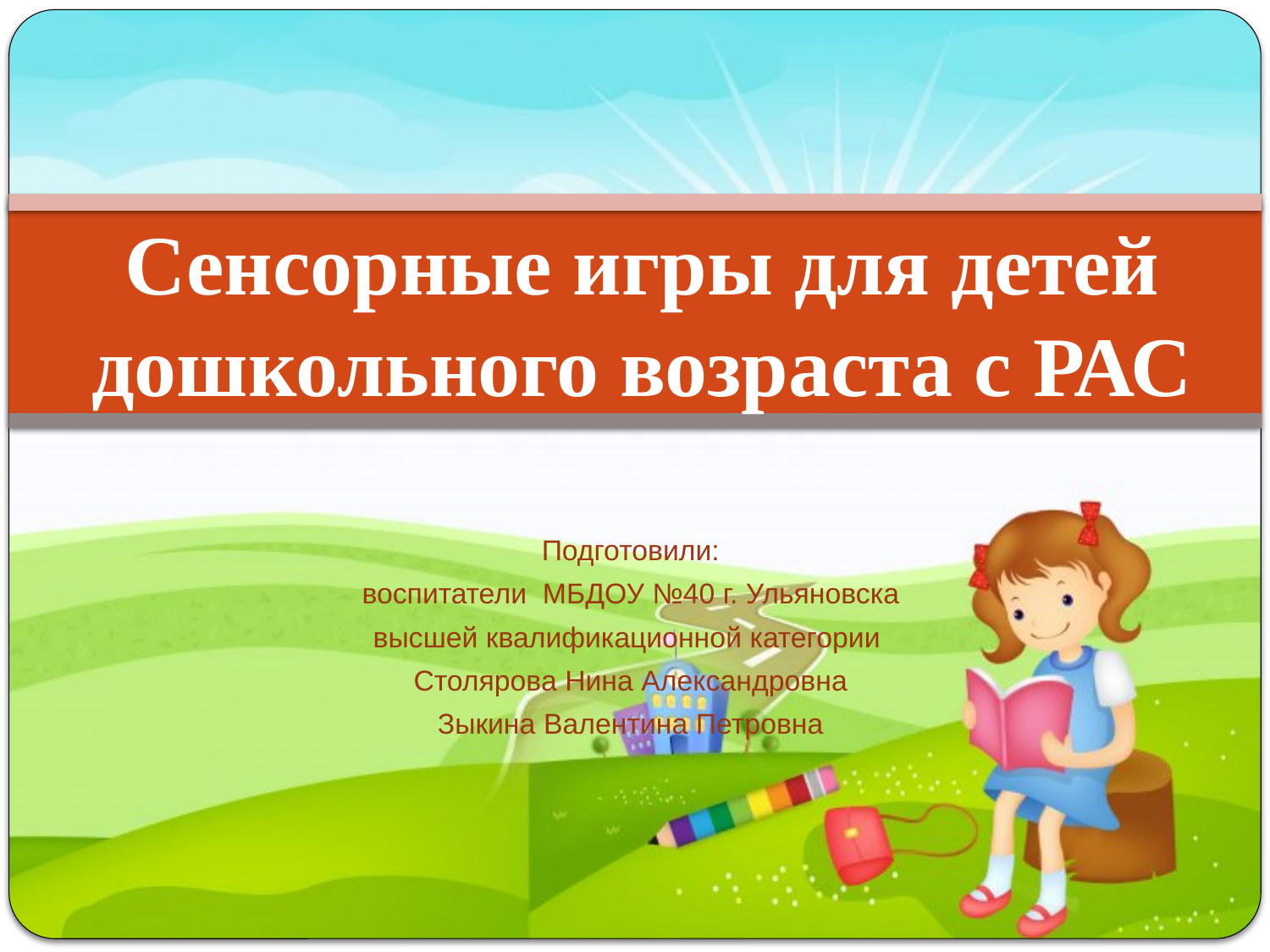

# Сенсорные игры для детей дошкольного возраста с РАС
Подготовили:
воспитатели  МБДОУ №40 г. Ульяновска
высшей квалификационной категории
Столярова Нина Александровна
Зыкина Валентина Петровна